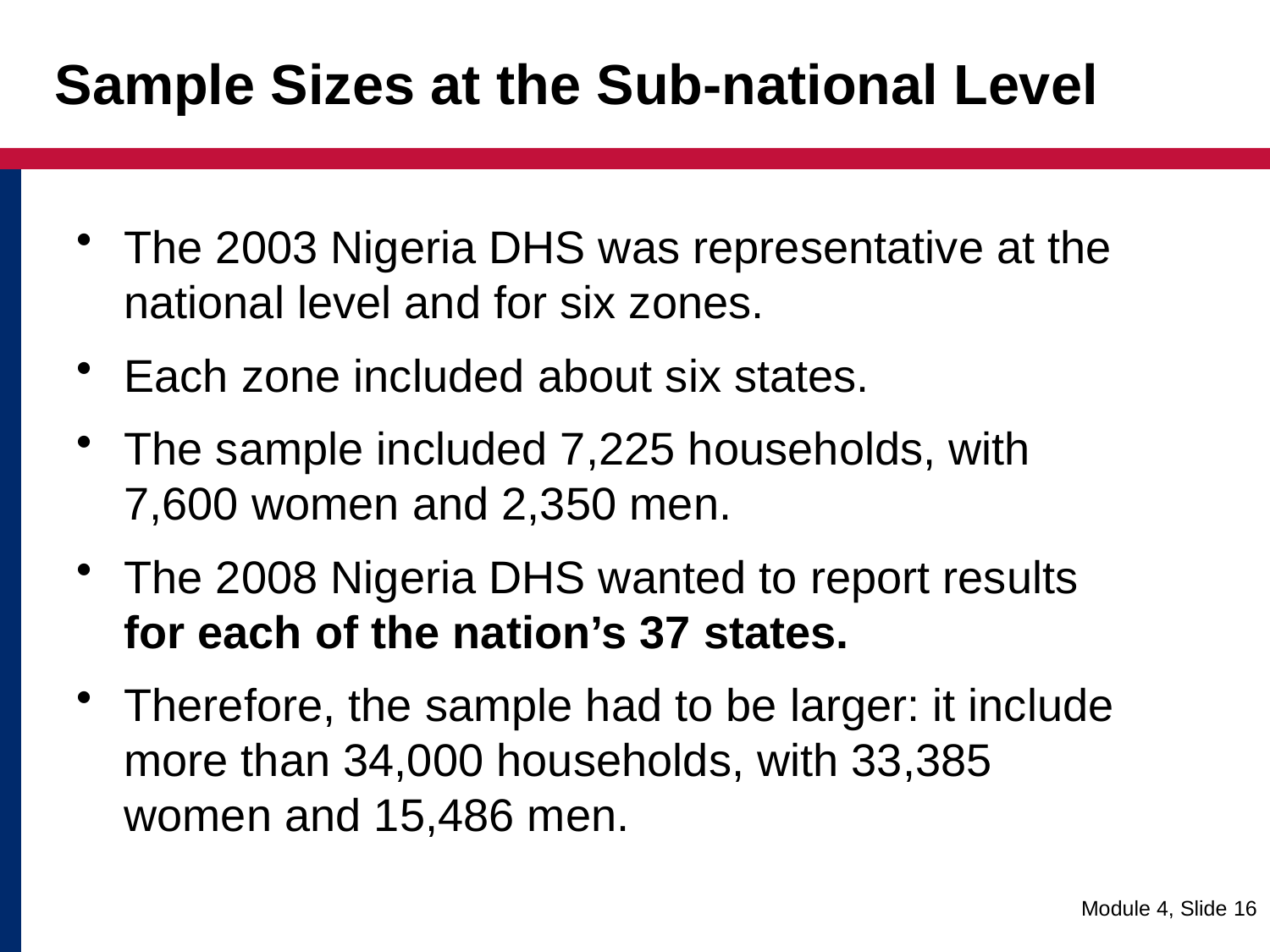

# Sample Sizes at the Sub-national Level
The 2003 Nigeria DHS was representative at the national level and for six zones.
Each zone included about six states.
The sample included 7,225 households, with 7,600 women and 2,350 men.
The 2008 Nigeria DHS wanted to report results for each of the nation’s 37 states.
Therefore, the sample had to be larger: it include more than 34,000 households, with 33,385 women and 15,486 men.
Module 4, Slide 16